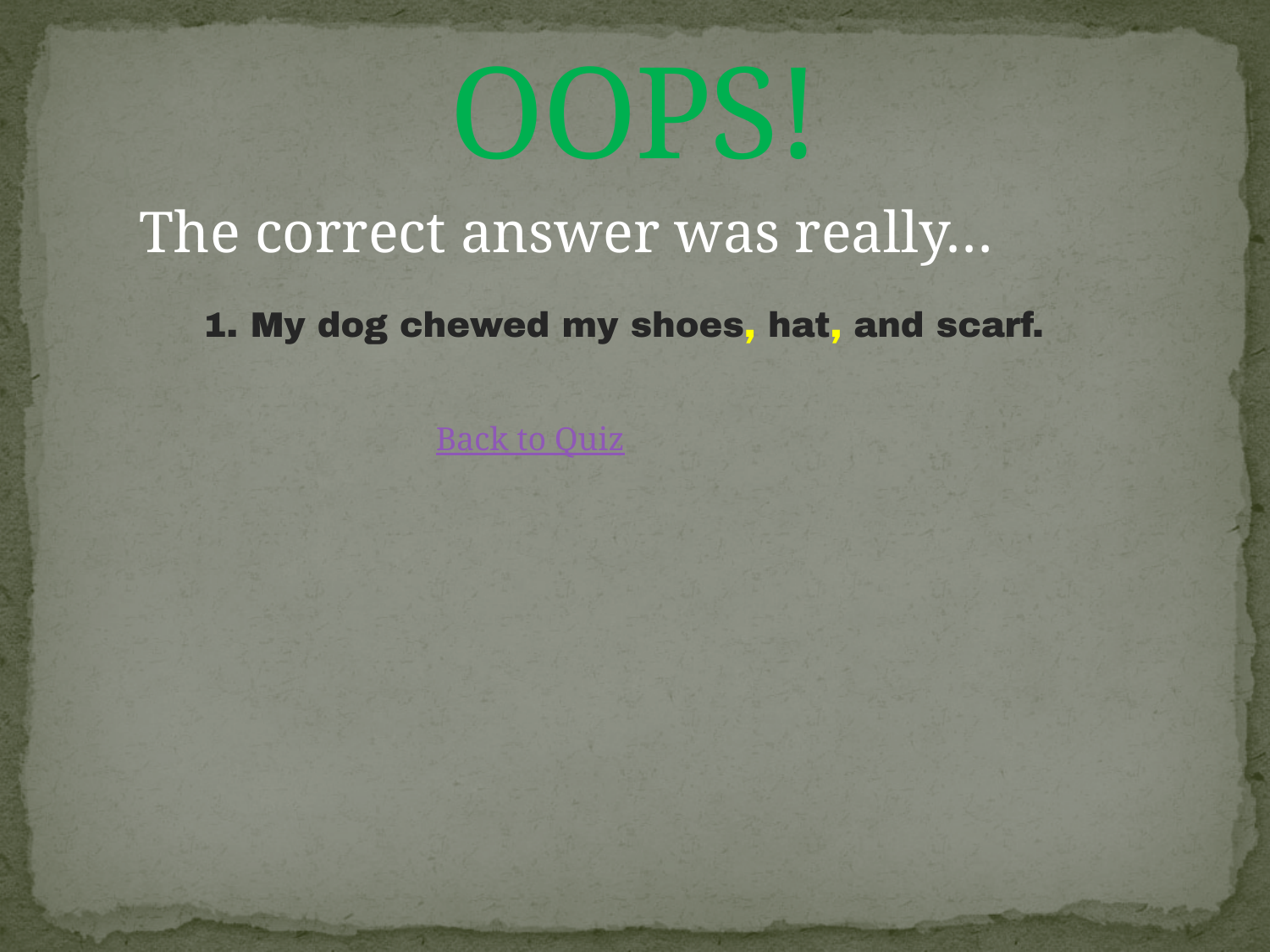

# OOPS!
The correct answer was really…
My dog chewed my shoes, hat, and scarf.

Back to Quiz